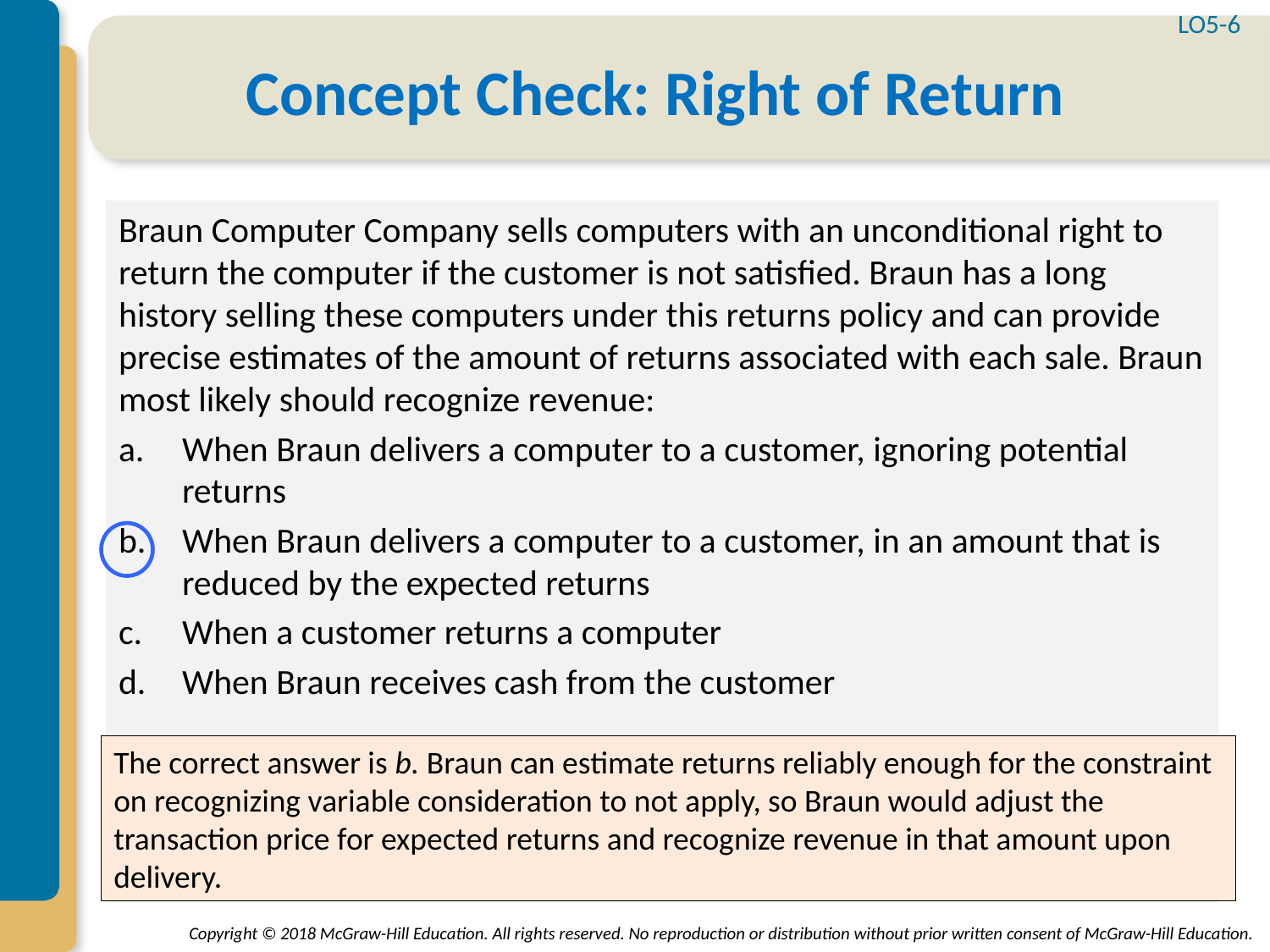

LO5-6
# Concept Check: Right of Return
Braun Computer Company sells computers with an unconditional right to return the computer if the customer is not satisfied. Braun has a long history selling these computers under this returns policy and can provide precise estimates of the amount of returns associated with each sale. Braun most likely should recognize revenue:
When Braun delivers a computer to a customer, ignoring potential returns
When Braun delivers a computer to a customer, in an amount that is reduced by the expected returns
When a customer returns a computer
When Braun receives cash from the customer

The correct answer is b. Braun can estimate returns reliably enough for the constraint on recognizing variable consideration to not apply, so Braun would adjust the transaction price for expected returns and recognize revenue in that amount upon delivery.